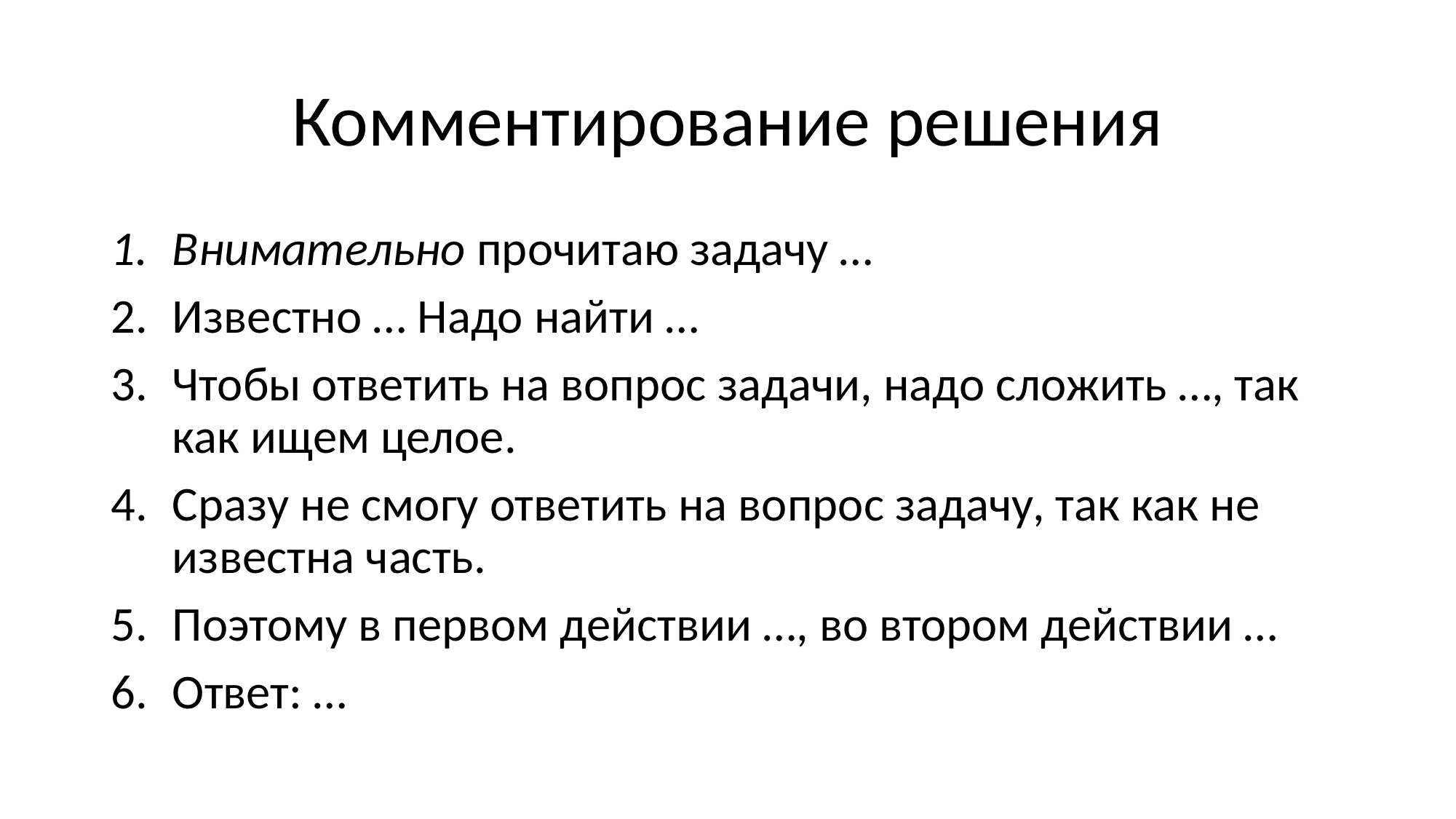

# Комментирование решения
Внимательно прочитаю задачу …
Известно … Надо найти …
Чтобы ответить на вопрос задачи, надо сложить …, так как ищем целое.
Сразу не смогу ответить на вопрос задачу, так как не известна часть.
Поэтому в первом действии …, во втором действии …
Ответ: …